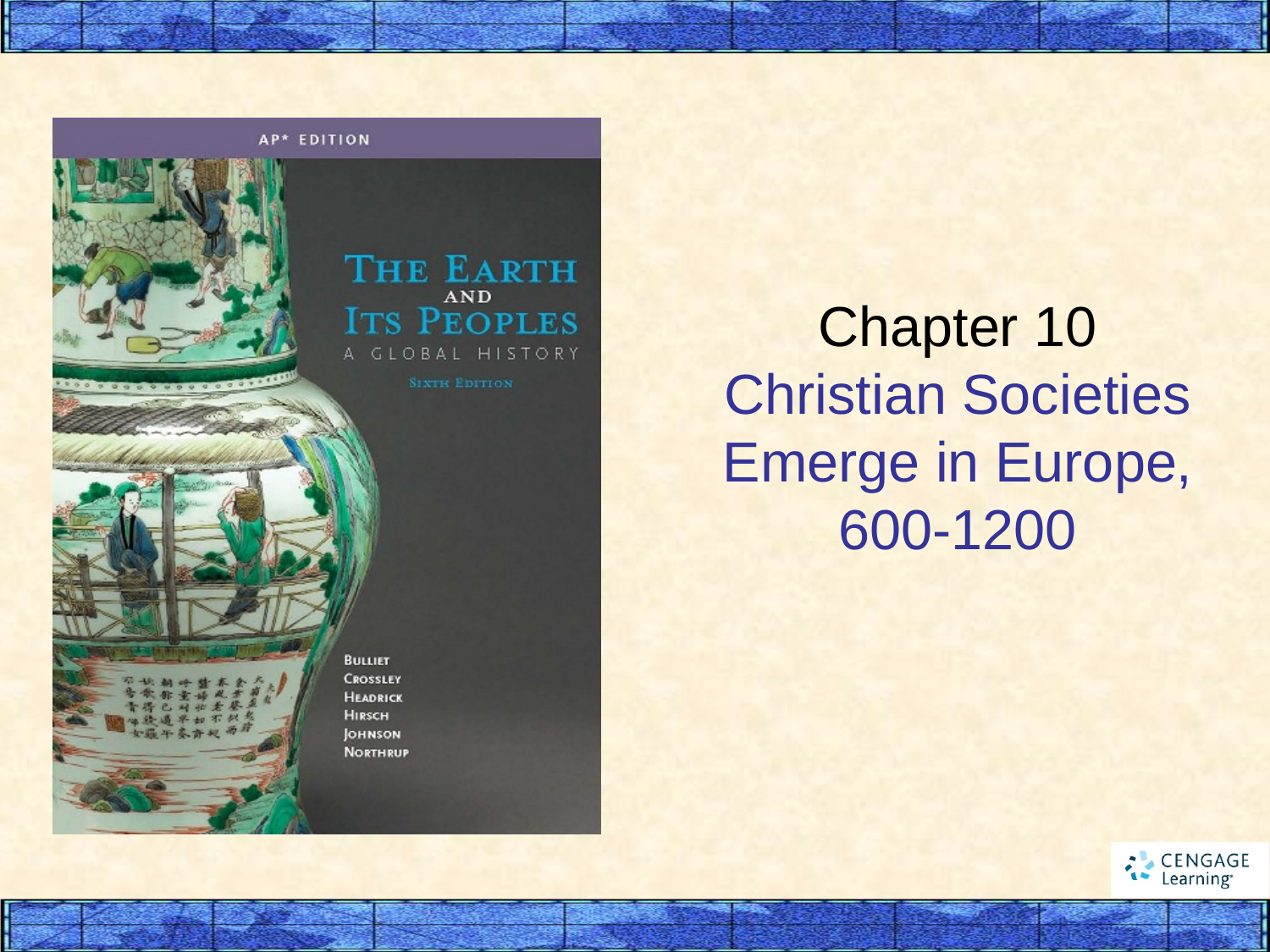

# Chapter 10 Christian Societies Emerge in Europe, 600-1200